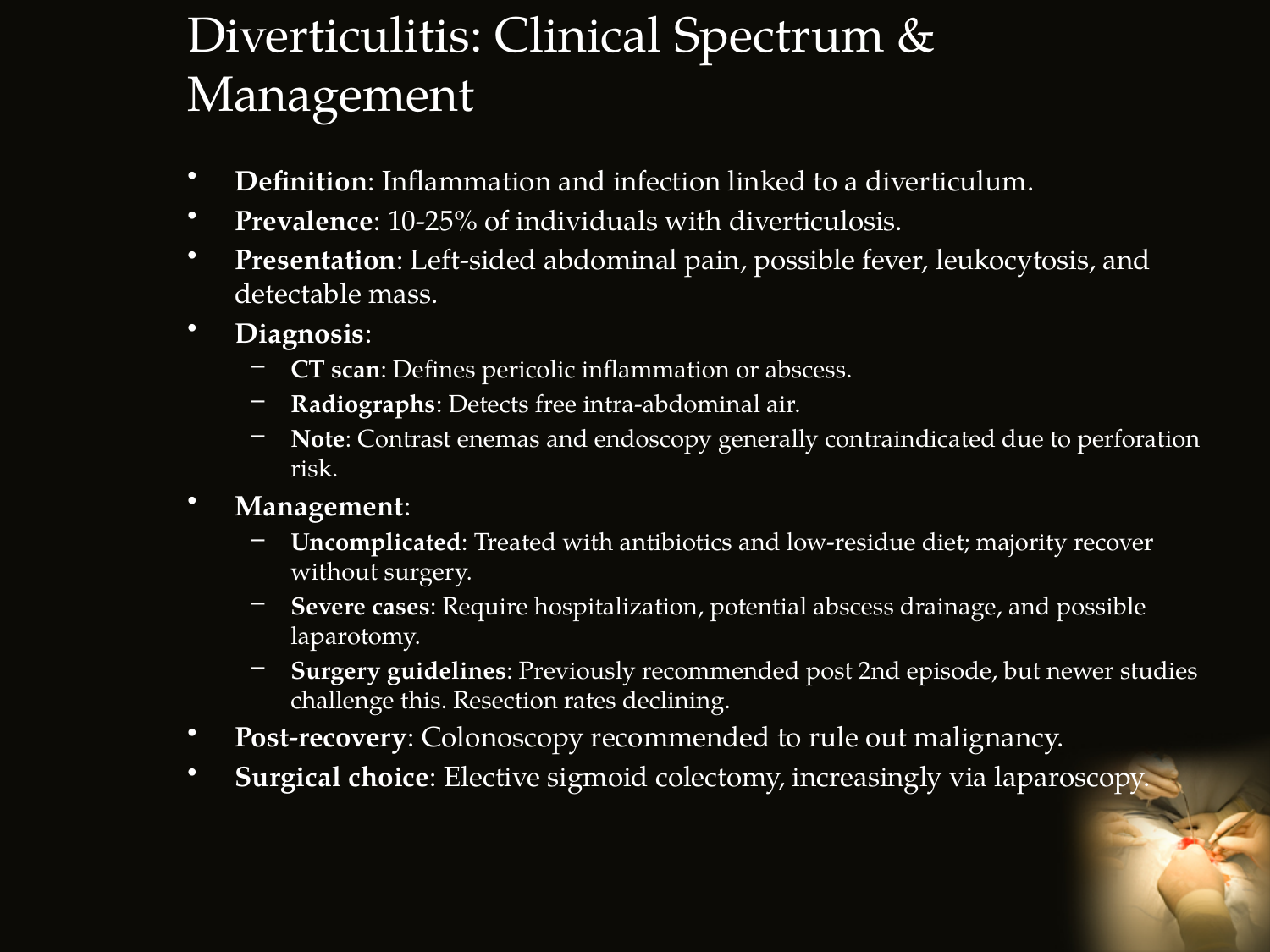

# Diverticulitis: Clinical Spectrum & Management
Definition: Inflammation and infection linked to a diverticulum.
Prevalence: 10-25% of individuals with diverticulosis.
Presentation: Left-sided abdominal pain, possible fever, leukocytosis, and detectable mass.
Diagnosis:
CT scan: Defines pericolic inflammation or abscess.
Radiographs: Detects free intra-abdominal air.
Note: Contrast enemas and endoscopy generally contraindicated due to perforation risk.
Management:
Uncomplicated: Treated with antibiotics and low-residue diet; majority recover without surgery.
Severe cases: Require hospitalization, potential abscess drainage, and possible laparotomy.
Surgery guidelines: Previously recommended post 2nd episode, but newer studies challenge this. Resection rates declining.
Post-recovery: Colonoscopy recommended to rule out malignancy.
Surgical choice: Elective sigmoid colectomy, increasingly via laparoscopy.